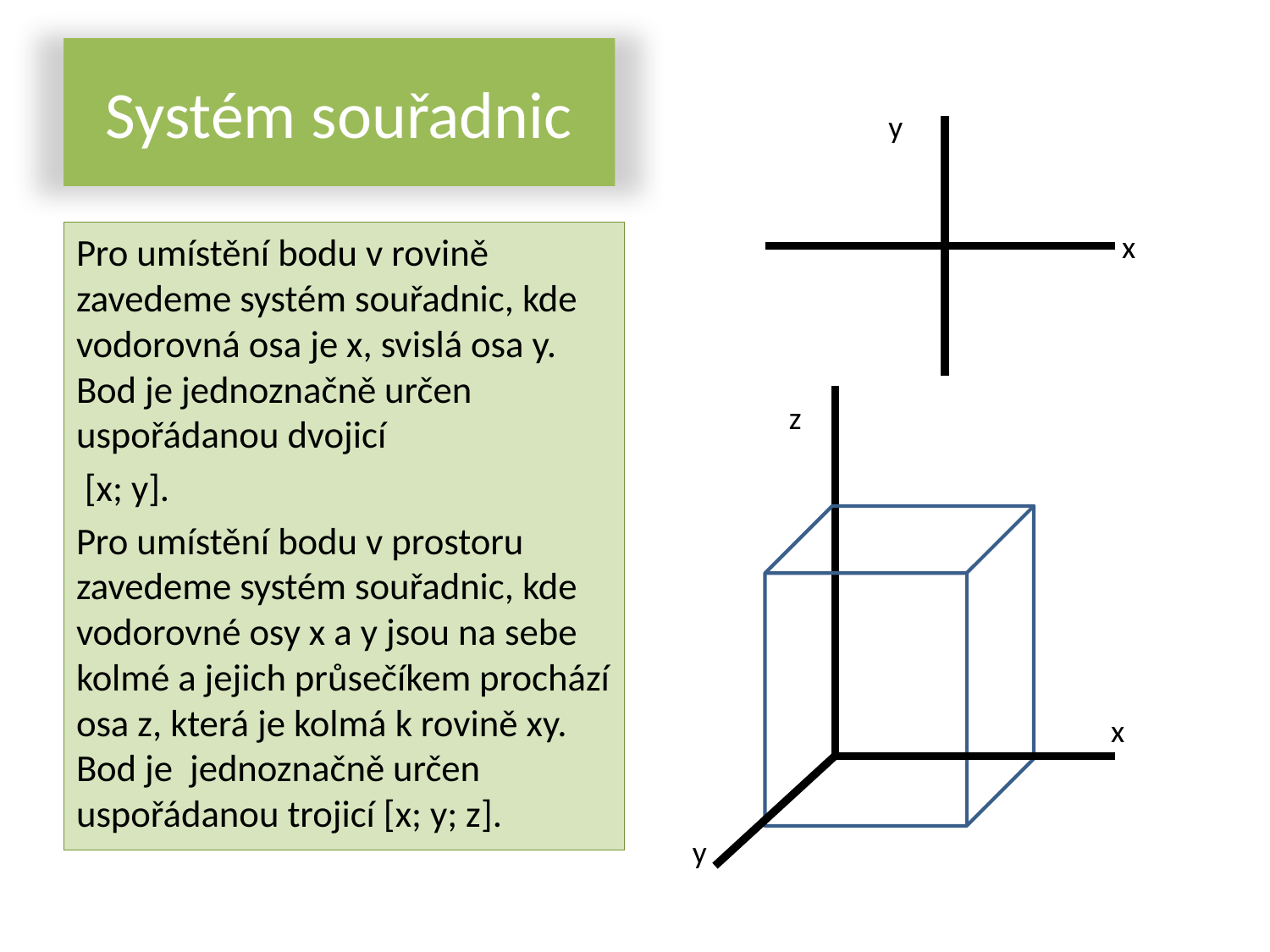

# Systém souřadnic
y
x
Pro umístění bodu v rovině zavedeme systém souřadnic, kde vodorovná osa je x, svislá osa y. Bod je jednoznačně určen uspořádanou dvojicí
 [x; y].
Pro umístění bodu v prostoru zavedeme systém souřadnic, kde vodorovné osy x a y jsou na sebe kolmé a jejich průsečíkem prochází osa z, která je kolmá k rovině xy. Bod je  jednoznačně určen uspořádanou trojicí [x; y; z].
z

x
y